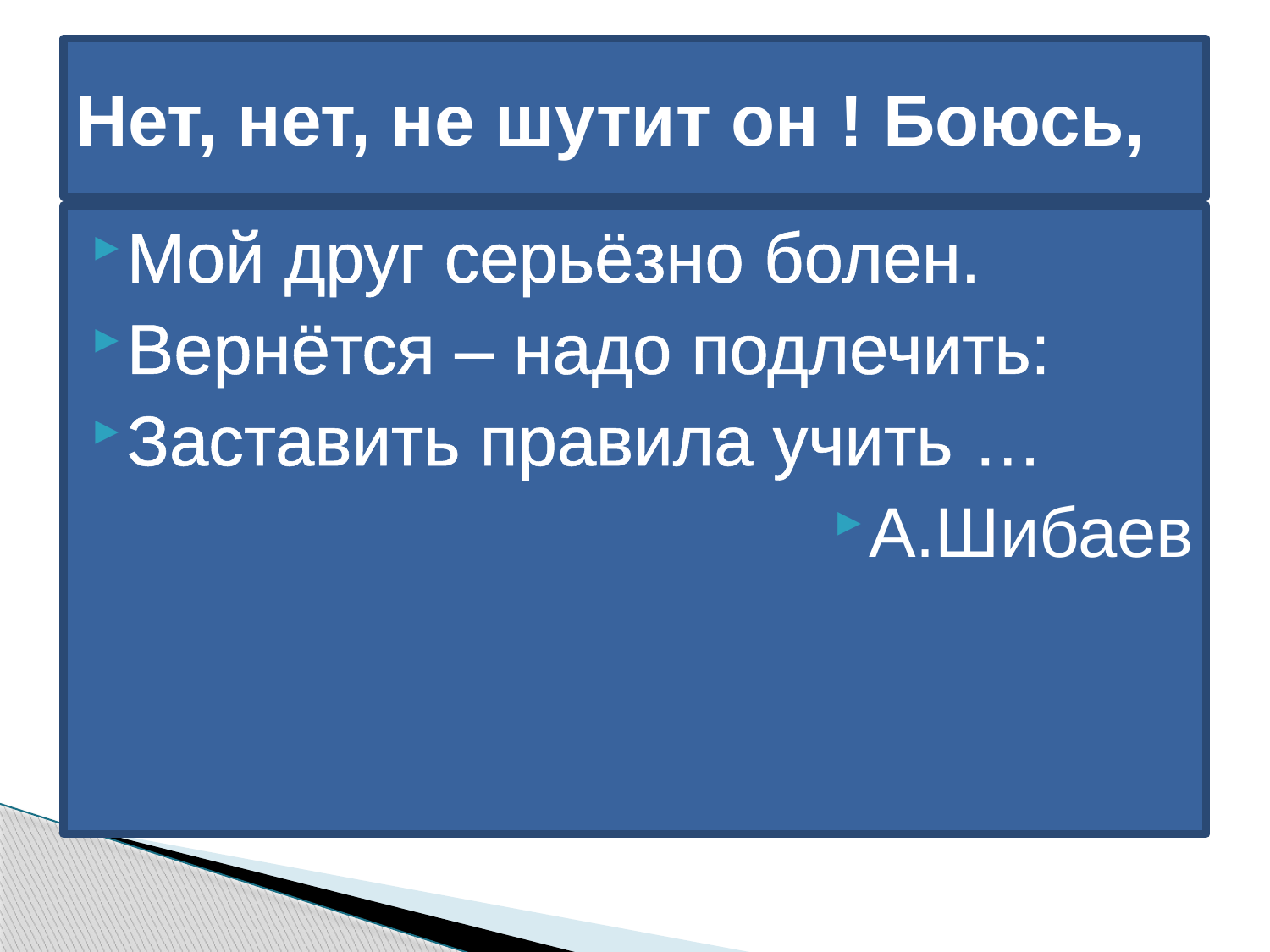

# Нет, нет, не шутит он ! Боюсь,
Мой друг серьёзно болен.
Вернётся – надо подлечить:
Заставить правила учить …
А.Шибаев